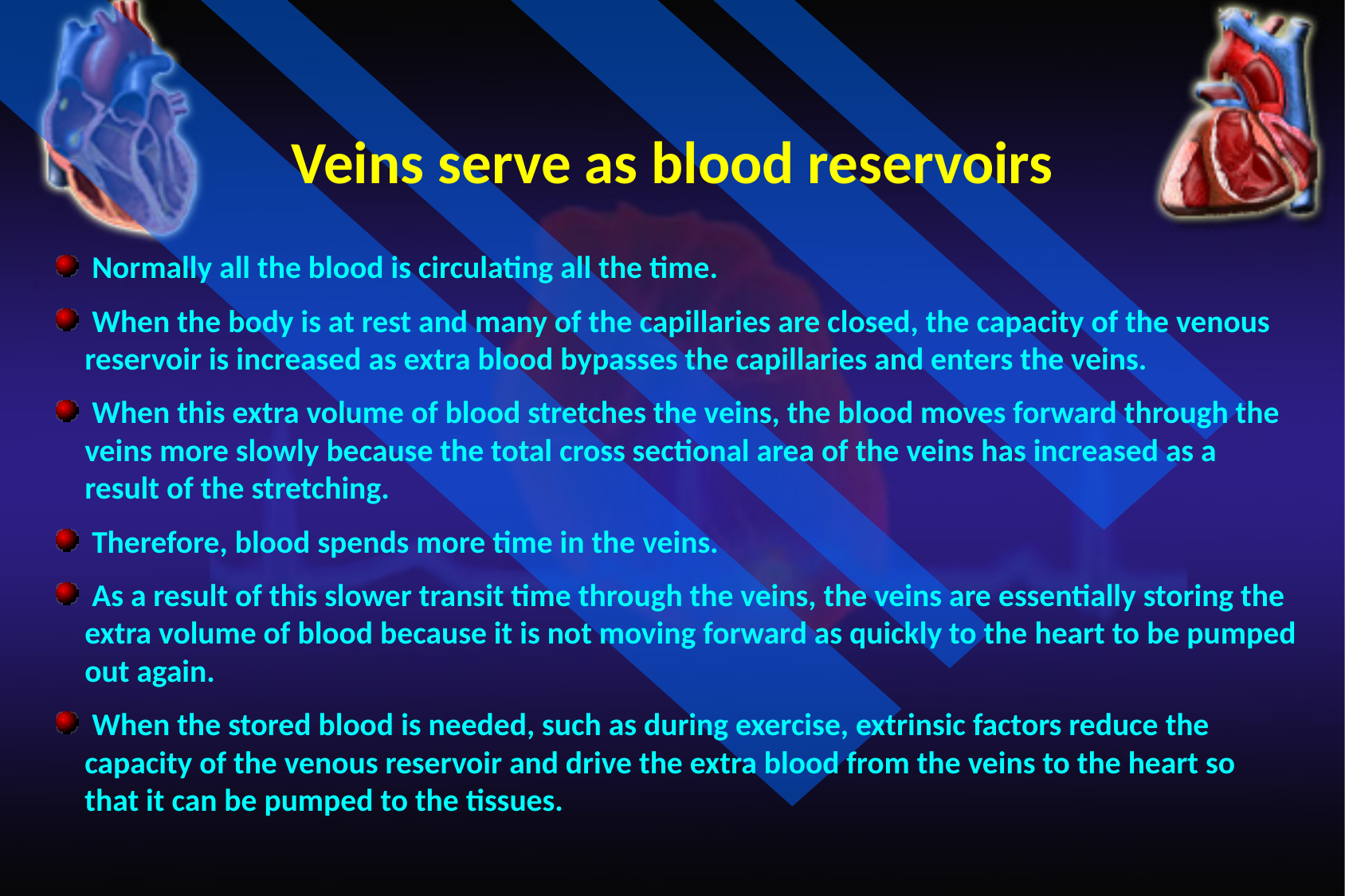

Veins serve as blood reservoirs
 Normally all the blood is circulating all the time.
 When the body is at rest and many of the capillaries are closed, the capacity of the venous reservoir is increased as extra blood bypasses the capillaries and enters the veins.
 When this extra volume of blood stretches the veins, the blood moves forward through the veins more slowly because the total cross sectional area of the veins has increased as a result of the stretching.
 Therefore, blood spends more time in the veins.
 As a result of this slower transit time through the veins, the veins are essentially storing the extra volume of blood because it is not moving forward as quickly to the heart to be pumped out again.
 When the stored blood is needed, such as during exercise, extrinsic factors reduce the capacity of the venous reservoir and drive the extra blood from the veins to the heart so that it can be pumped to the tissues.